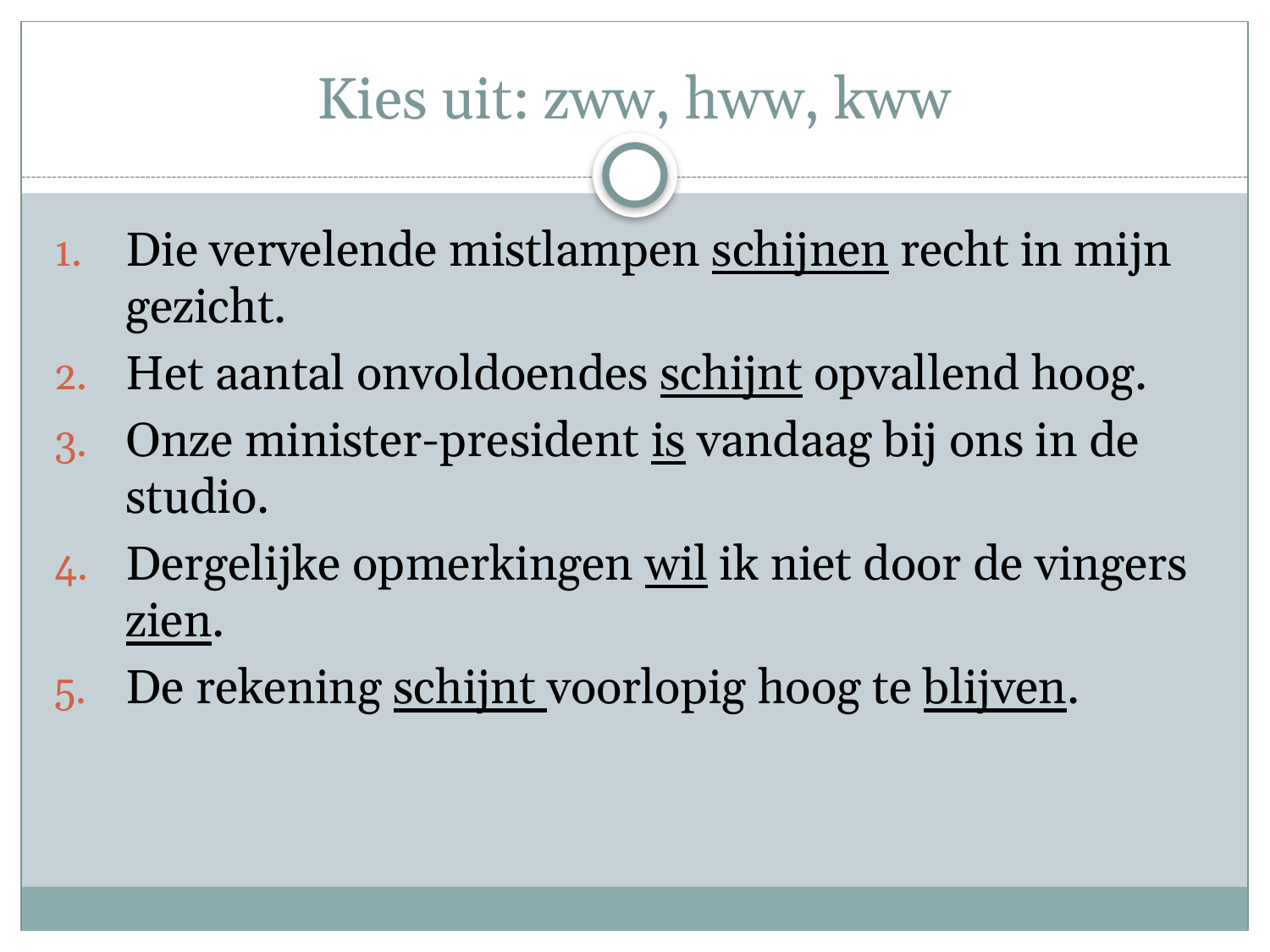

# Kies uit: zww, hww, kww
Die vervelende mistlampen schijnen recht in mijn gezicht.
Het aantal onvoldoendes schijnt opvallend hoog.
Onze minister-president is vandaag bij ons in de studio.
Dergelijke opmerkingen wil ik niet door de vingers zien.
De rekening schijnt voorlopig hoog te blijven.